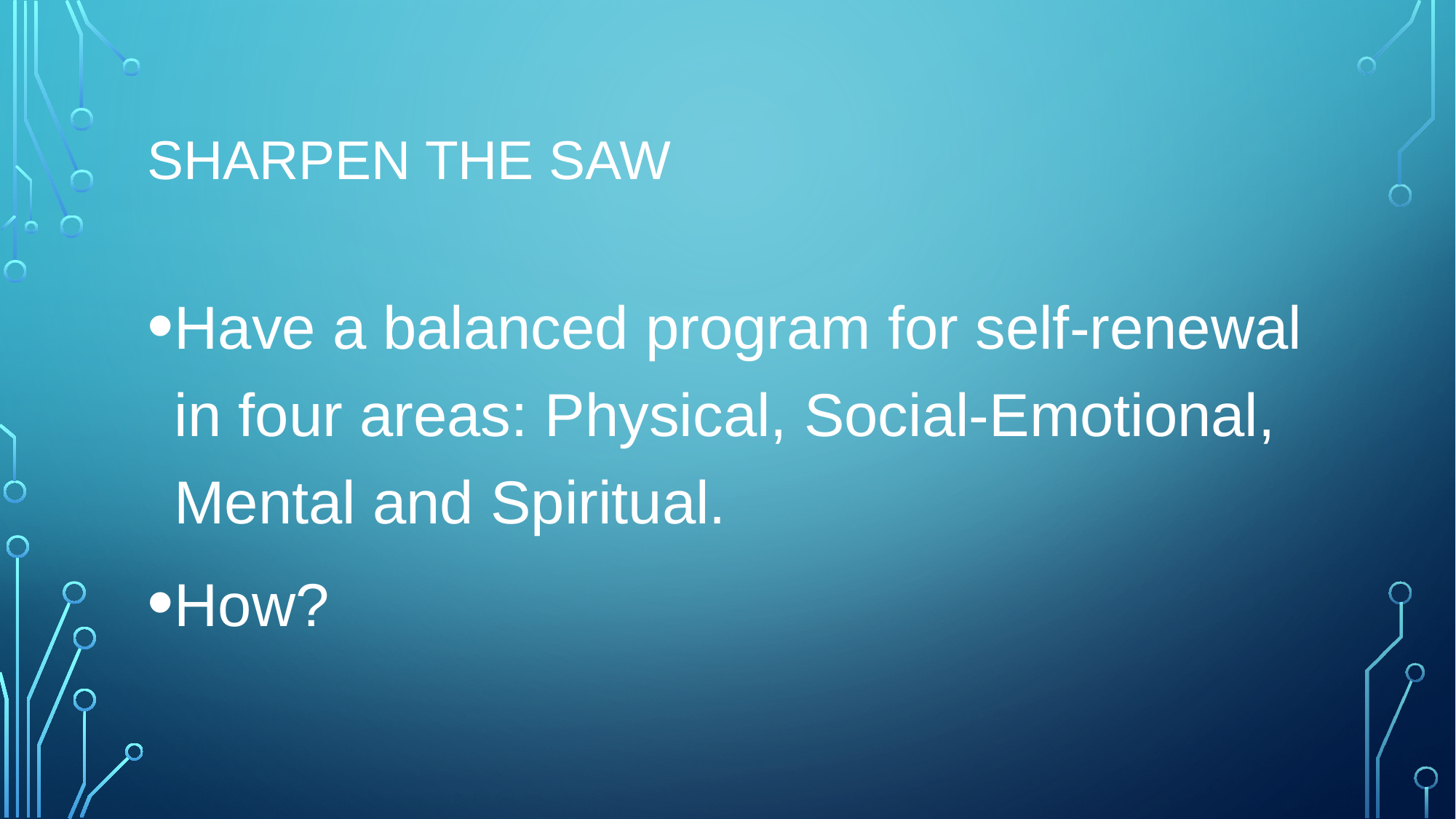

# Sharpen the saw
Have a balanced program for self-renewal in four areas: Physical, Social-Emotional, Mental and Spiritual.
How?